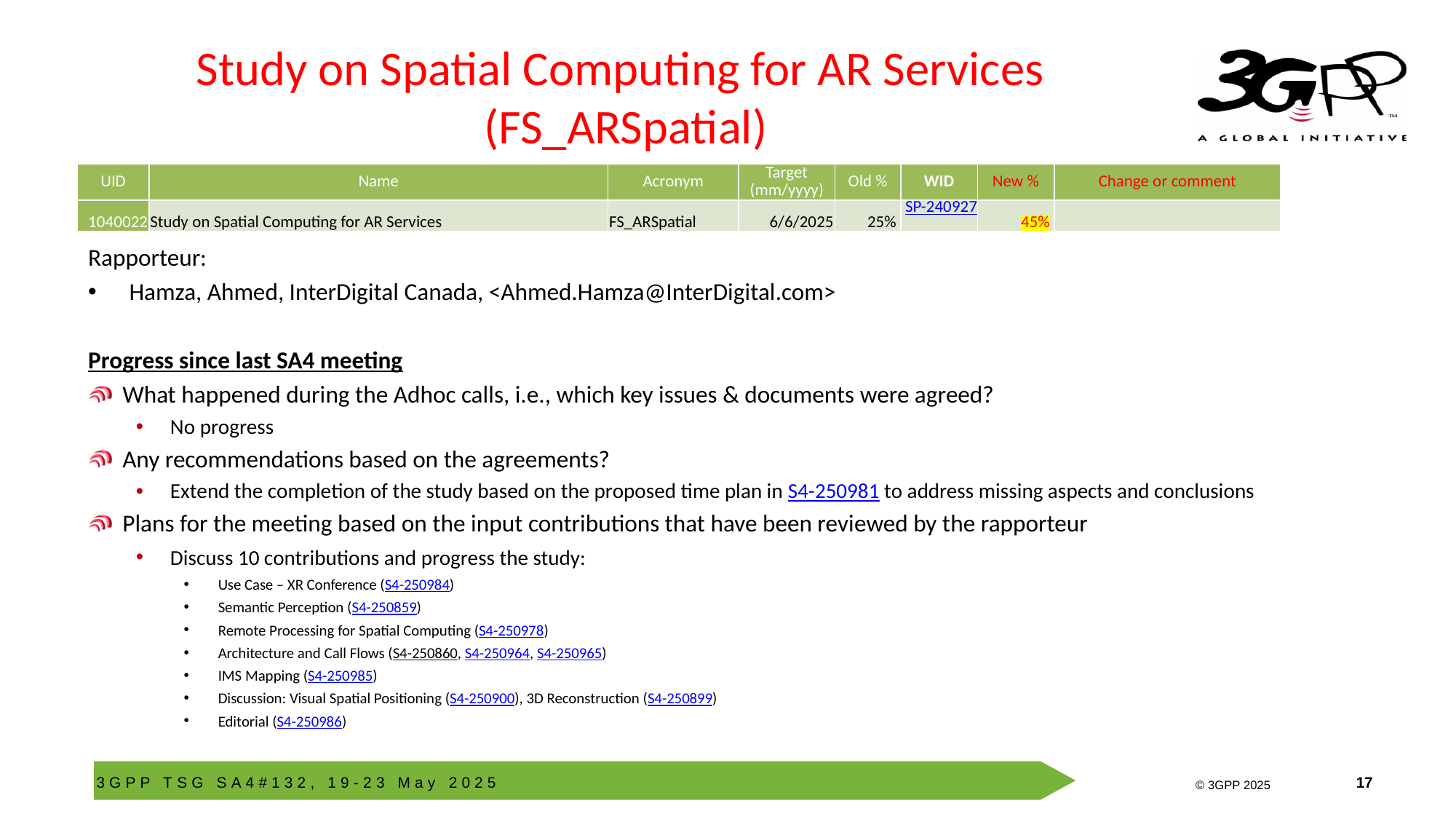

# Study on Spatial Computing for AR Services (FS_ARSpatial)
| UID | Name | Acronym | Target (mm/yyyy) | Old % | WID | New % | Change or comment |
| --- | --- | --- | --- | --- | --- | --- | --- |
| 1040022 | Study on Spatial Computing for AR Services | FS\_ARSpatial | 6/6/2025 | 25% | SP-240927 | 45% |  |
Rapporteur:
Hamza, Ahmed, InterDigital Canada, <Ahmed.Hamza@InterDigital.com>

Progress since last SA4 meeting
What happened during the Adhoc calls, i.e., which key issues & documents were agreed?
No progress
Any recommendations based on the agreements?
Extend the completion of the study based on the proposed time plan in S4-250981 to address missing aspects and conclusions
Plans for the meeting based on the input contributions that have been reviewed by the rapporteur
Discuss 10 contributions and progress the study:
Use Case – XR Conference (S4-250984)
Semantic Perception (S4-250859)
Remote Processing for Spatial Computing (S4-250978)
Architecture and Call Flows (S4-250860, S4-250964, S4-250965)
IMS Mapping (S4-250985)
Discussion: Visual Spatial Positioning (S4-250900), 3D Reconstruction (S4-250899)
Editorial (S4-250986)